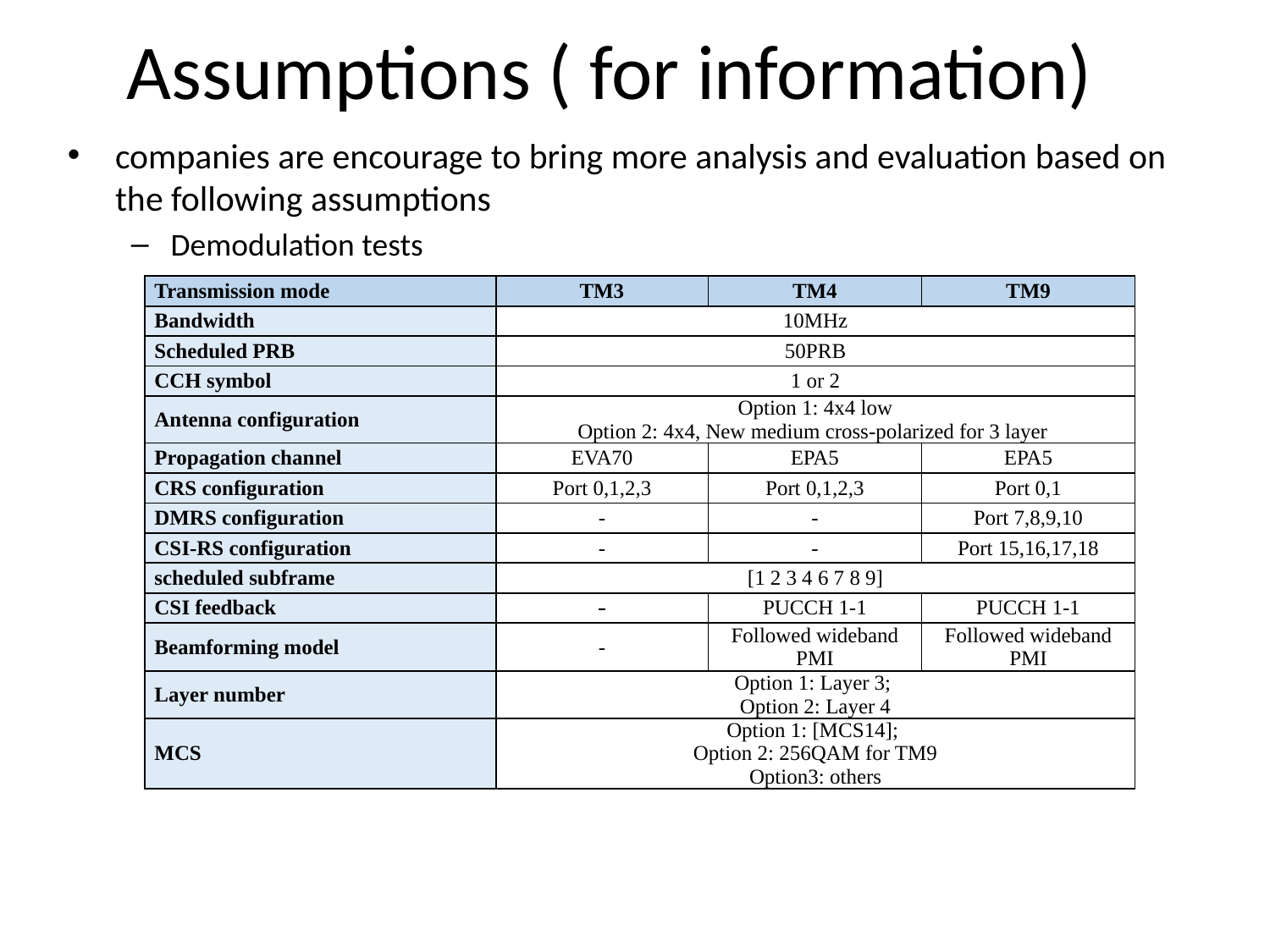

# Assumptions ( for information)
companies are encourage to bring more analysis and evaluation based on the following assumptions
Demodulation tests
| Transmission mode | TM3 | TM4 | TM9 |
| --- | --- | --- | --- |
| Bandwidth | 10MHz |  |  |
| Scheduled PRB | 50PRB |  |  |
| CCH symbol | 1 or 2 |  |  |
| Antenna configuration | Option 1: 4x4 low Option 2: 4x4, New medium cross-polarized for 3 layer |  |  |
| Propagation channel | EVA70 | EPA5 | EPA5 |
| CRS configuration | Port 0,1,2,3 | Port 0,1,2,3 | Port 0,1 |
| DMRS configuration | - | - | Port 7,8,9,10 |
| CSI-RS configuration | - | - | Port 15,16,17,18 |
| scheduled subframe | [1 2 3 4 6 7 8 9] |  |  |
| CSI feedback | - | PUCCH 1-1 | PUCCH 1-1 |
| Beamforming model | - | Followed wideband PMI | Followed wideband PMI |
| Layer number | Option 1: Layer 3; Option 2: Layer 4 |  |  |
| MCS | Option 1: [MCS14]; Option 2: 256QAM for TM9 Option3: others |  |  |